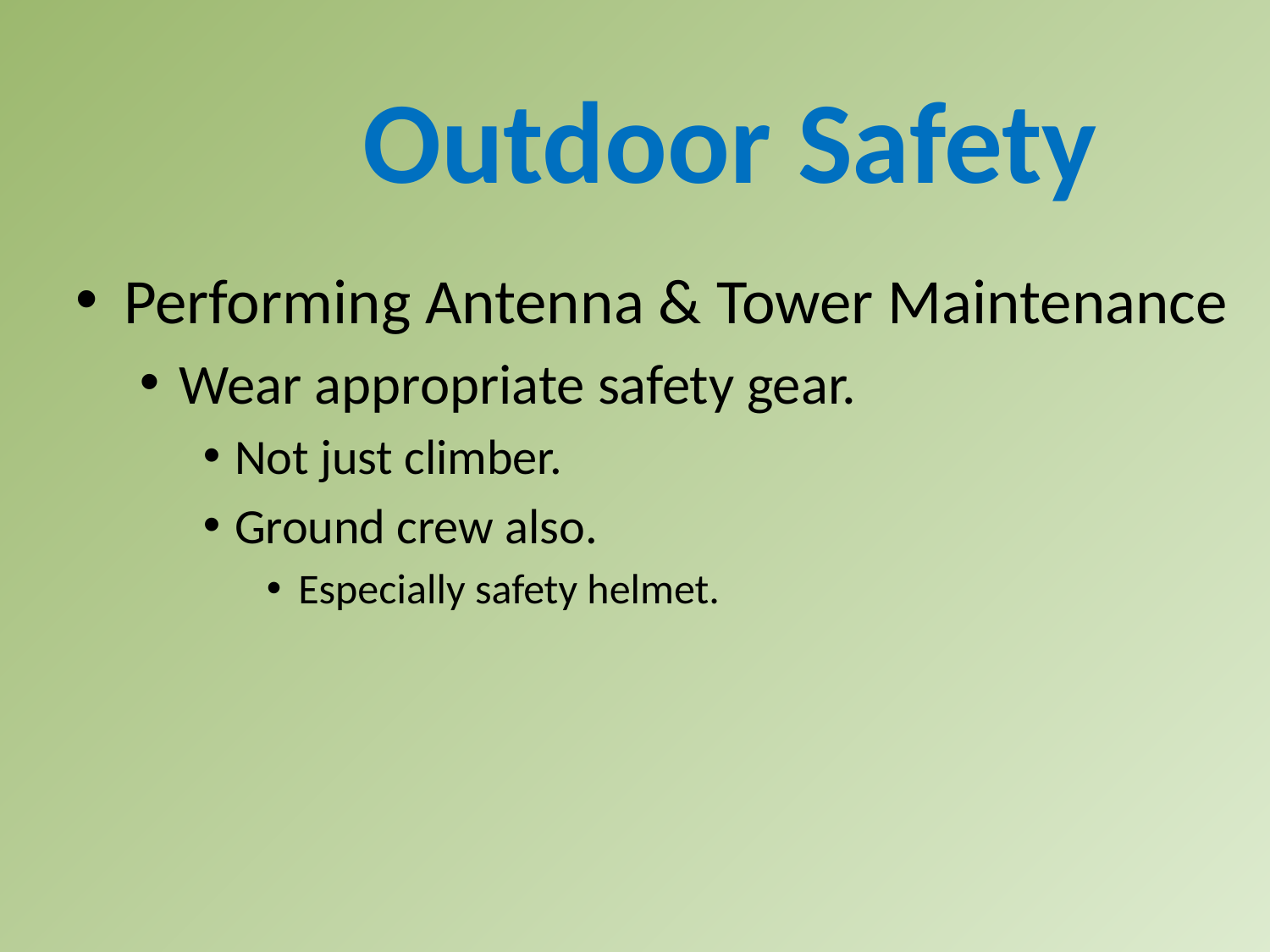

Outdoor Safety
Performing Antenna & Tower Maintenance
Wear appropriate safety gear.
Not just climber.
Ground crew also.
Especially safety helmet.